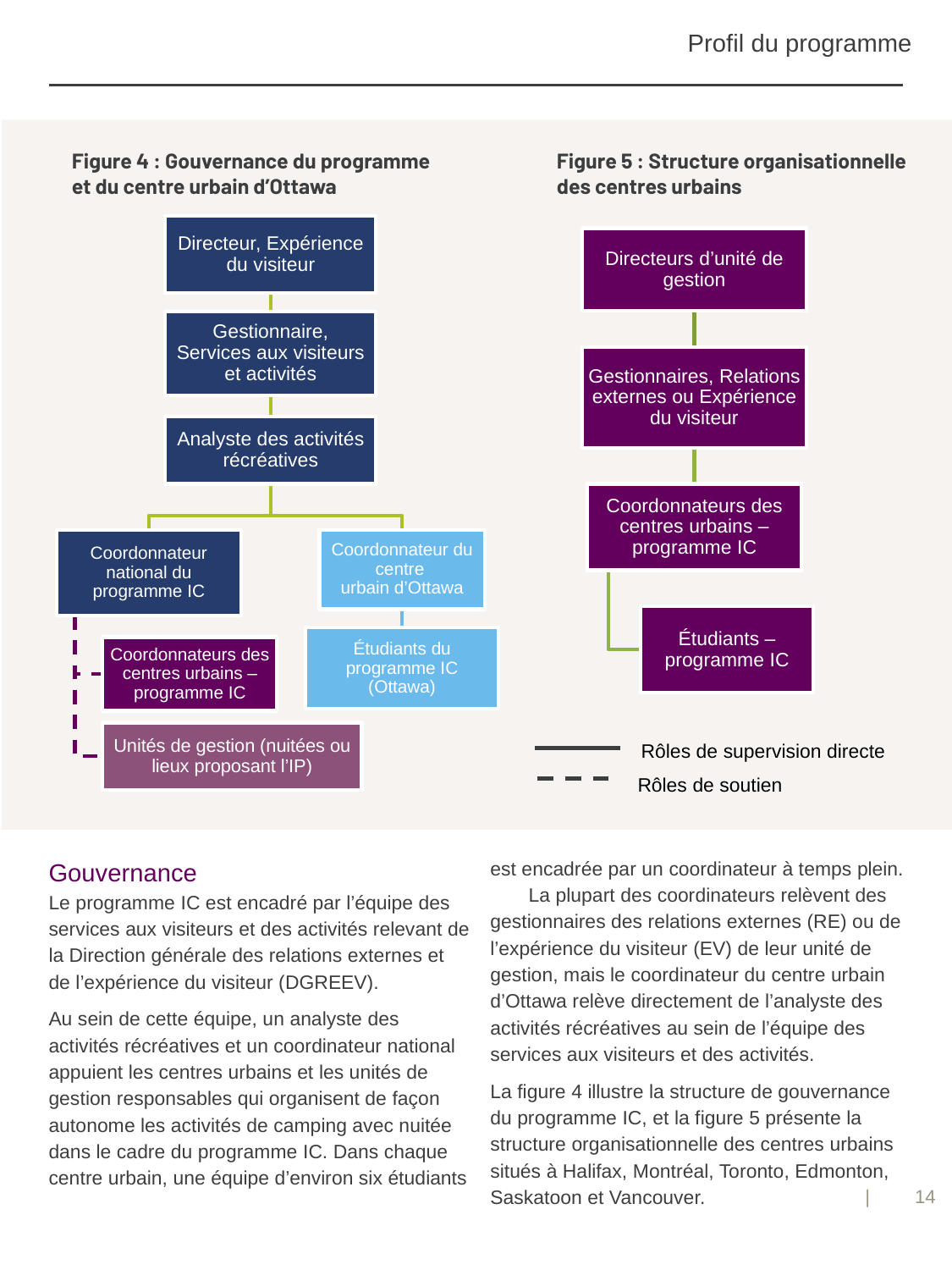

# Profil du programme

Figure 4 : Gouvernance du programme et du centre urbain d’Ottawa
Figure 5 : Structure organisationnelle des centres urbains
Directeur, Expérience du visiteur
Gestionnaire, Services aux visiteurs et activités
Analyste des activités récréatives
Coordonnateur national du programme IC
Coordonnateurs des centres urbains – programme IC
Unités de gestion (nuitées ou lieux proposant l’IP)
Coordonnateur du centre
urbain d’Ottawa
Étudiants du programme IC (Ottawa)
Directeurs d’unité de gestion
Gestionnaires, Relations externes ou Expérience du visiteur
Coordonnateurs des centres urbains – programme IC
Étudiants – programme IC
Rôles de supervision directe
Rôles de soutien
Gouvernance
Le programme IC est encadré par l’équipe des services aux visiteurs et des activités relevant de la Direction générale des relations externes et de l’expérience du visiteur (DGREEV).
Au sein de cette équipe, un analyste des activités récréatives et un coordinateur national appuient les centres urbains et les unités de gestion responsables qui organisent de façon autonome les activités de camping avec nuitée dans le cadre du programme IC. Dans chaque centre urbain, une équipe d’environ six étudiants est encadrée par un coordinateur à temps plein.         La plupart des coordinateurs relèvent des gestionnaires des relations externes (RE) ou de l’expérience du visiteur (EV) de leur unité de gestion, mais le coordinateur du centre urbain d’Ottawa relève directement de l’analyste des activités récréatives au sein de l’équipe des services aux visiteurs et des activités.
La figure 4 illustre la structure de gouvernance du programme IC, et la figure 5 présente la structure organisationnelle des centres urbains situés à Halifax, Montréal, Toronto, Edmonton, Saskatoon et Vancouver.